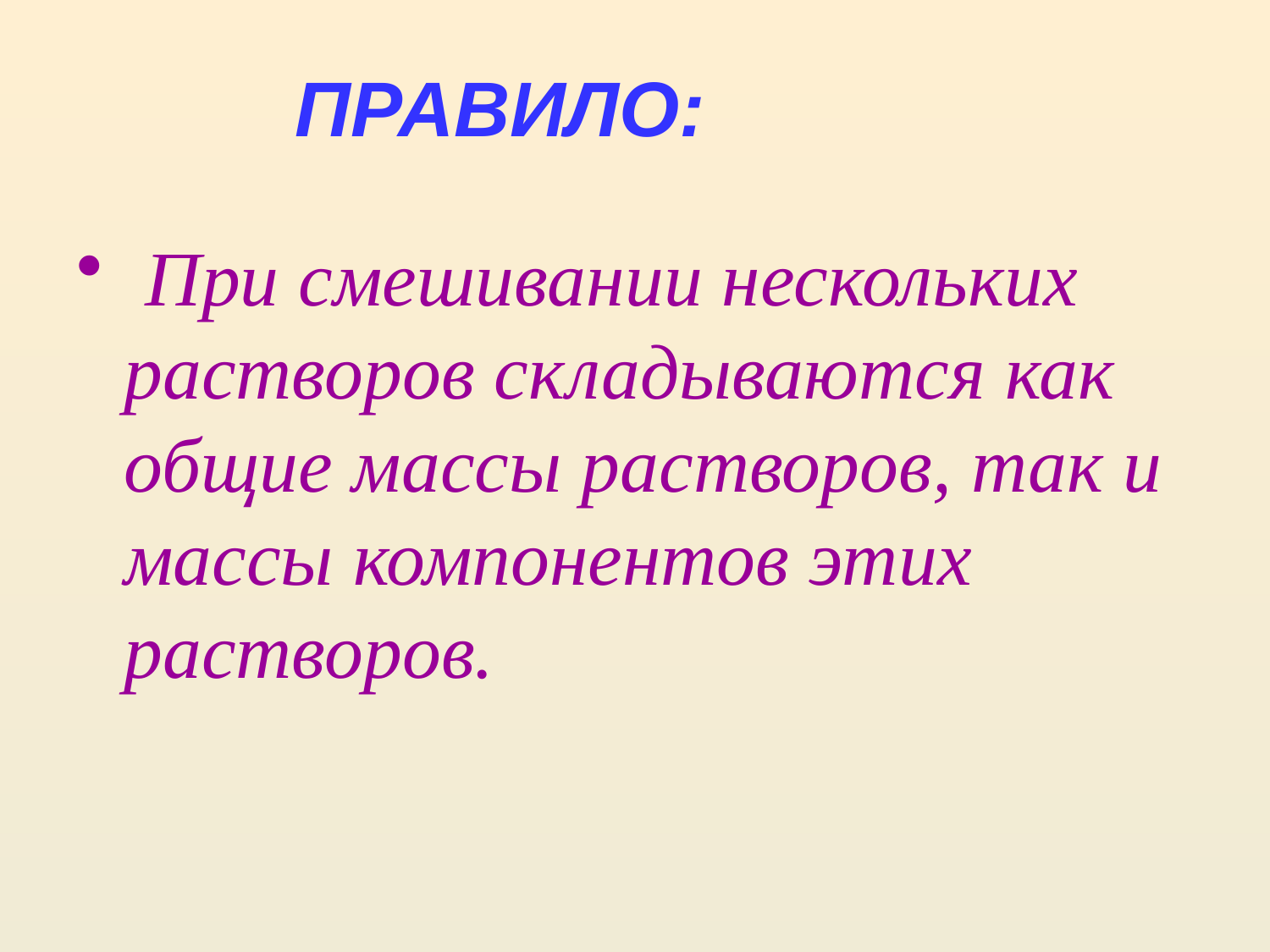

При смешивании нескольких растворов складываются как общие массы растворов, так и массы компонентов этих растворов.
ПРАВИЛО: